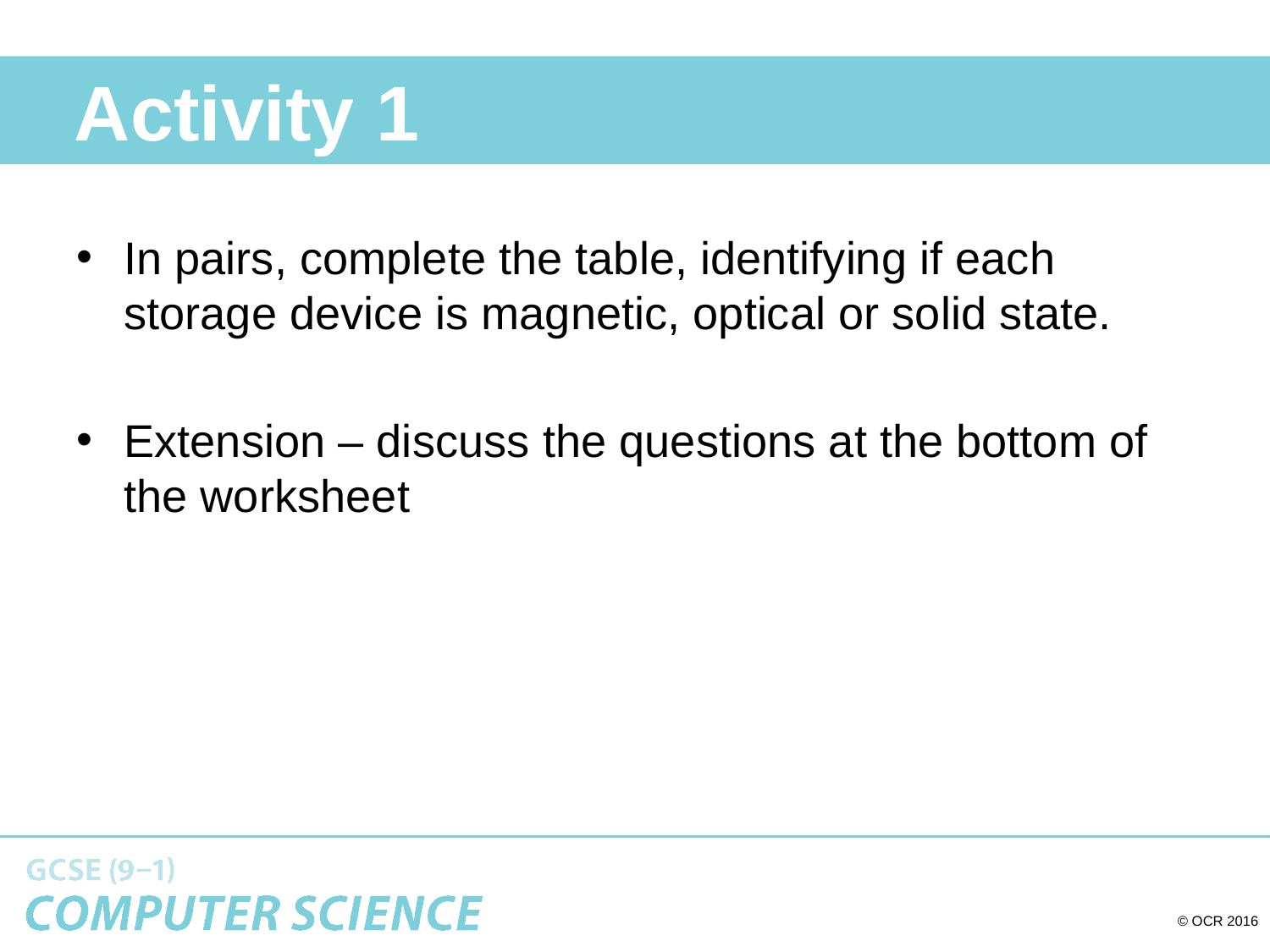

# Activity 1
In pairs, complete the table, identifying if each storage device is magnetic, optical or solid state.

Extension – discuss the questions at the bottom of the worksheet